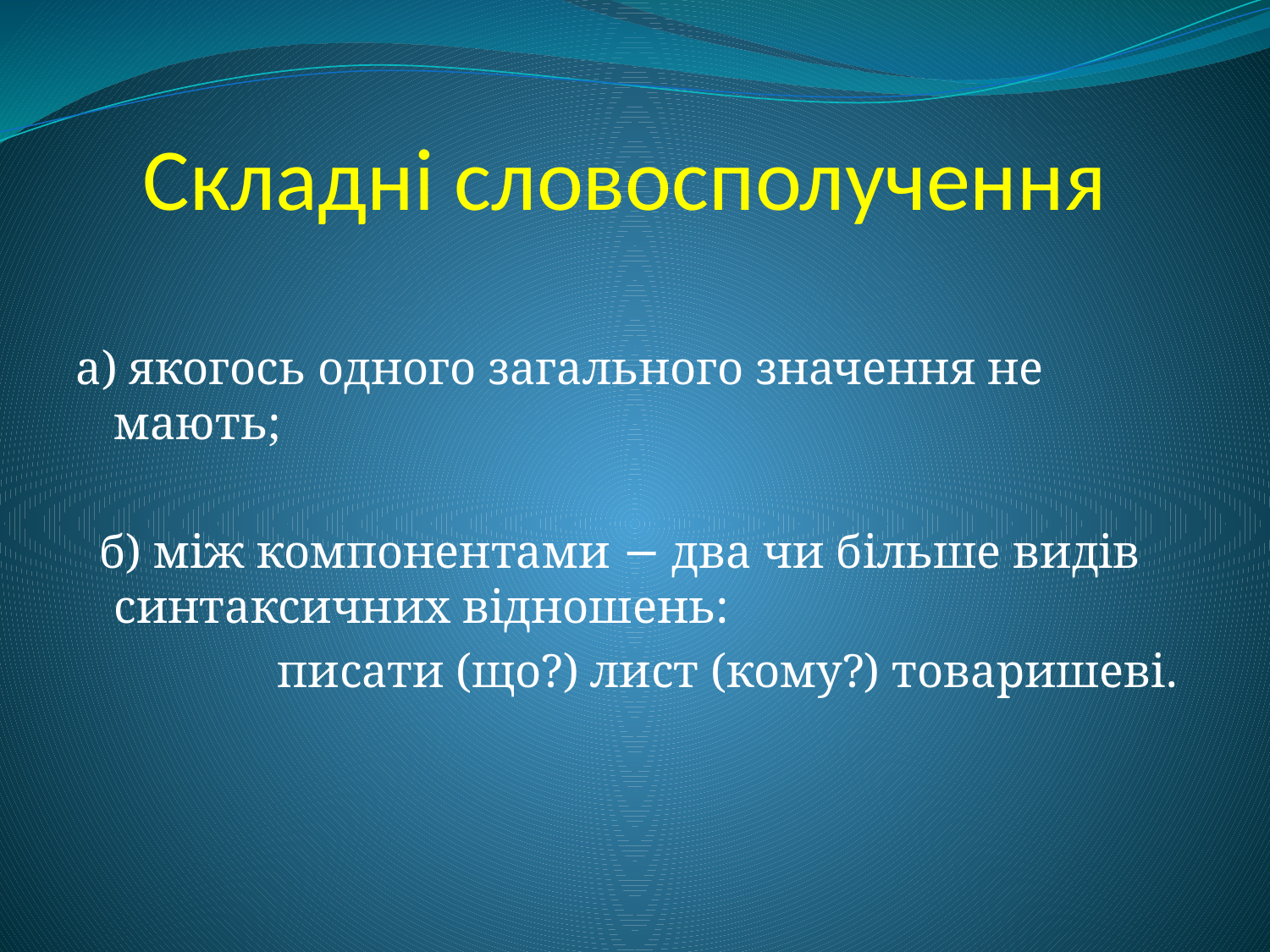

# Складні словосполучення

а) якогось одного загального значення не мають;

  б) між компонентами − два чи більше видів синтаксичних відношень:
                 писати (що?) лист (кому?) товаришеві.